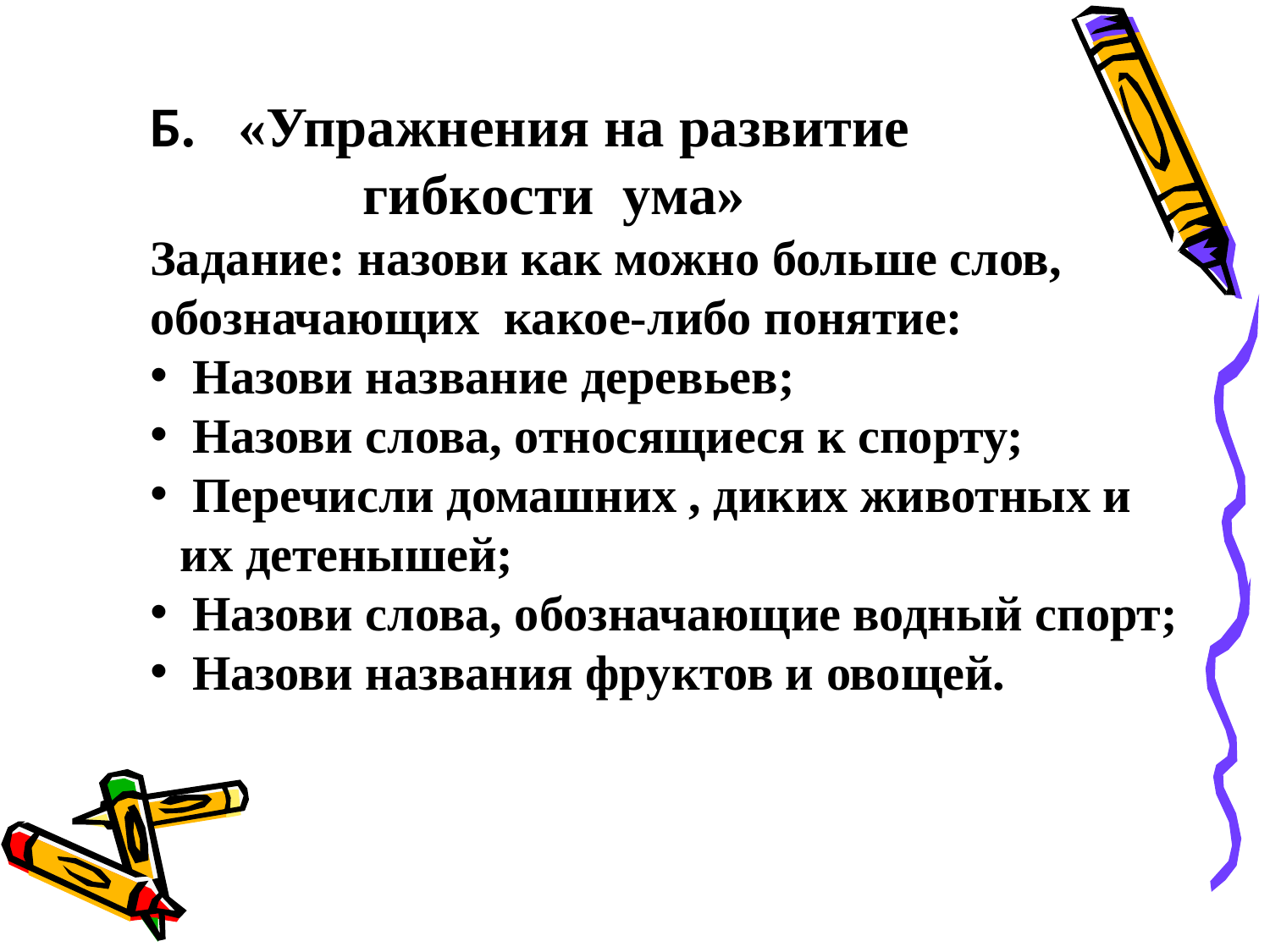

Б.   «Упражнения на развитие
               гибкости  ума»
Задание: назови как можно больше слов,
обозначающих  какое-либо понятие:
 Назови название деревьев;
 Назови слова, относящиеся к спорту;
 Перечисли домашних , диких животных и их детенышей;
 Назови слова, обозначающие водный спорт;
 Назови названия фруктов и овощей.